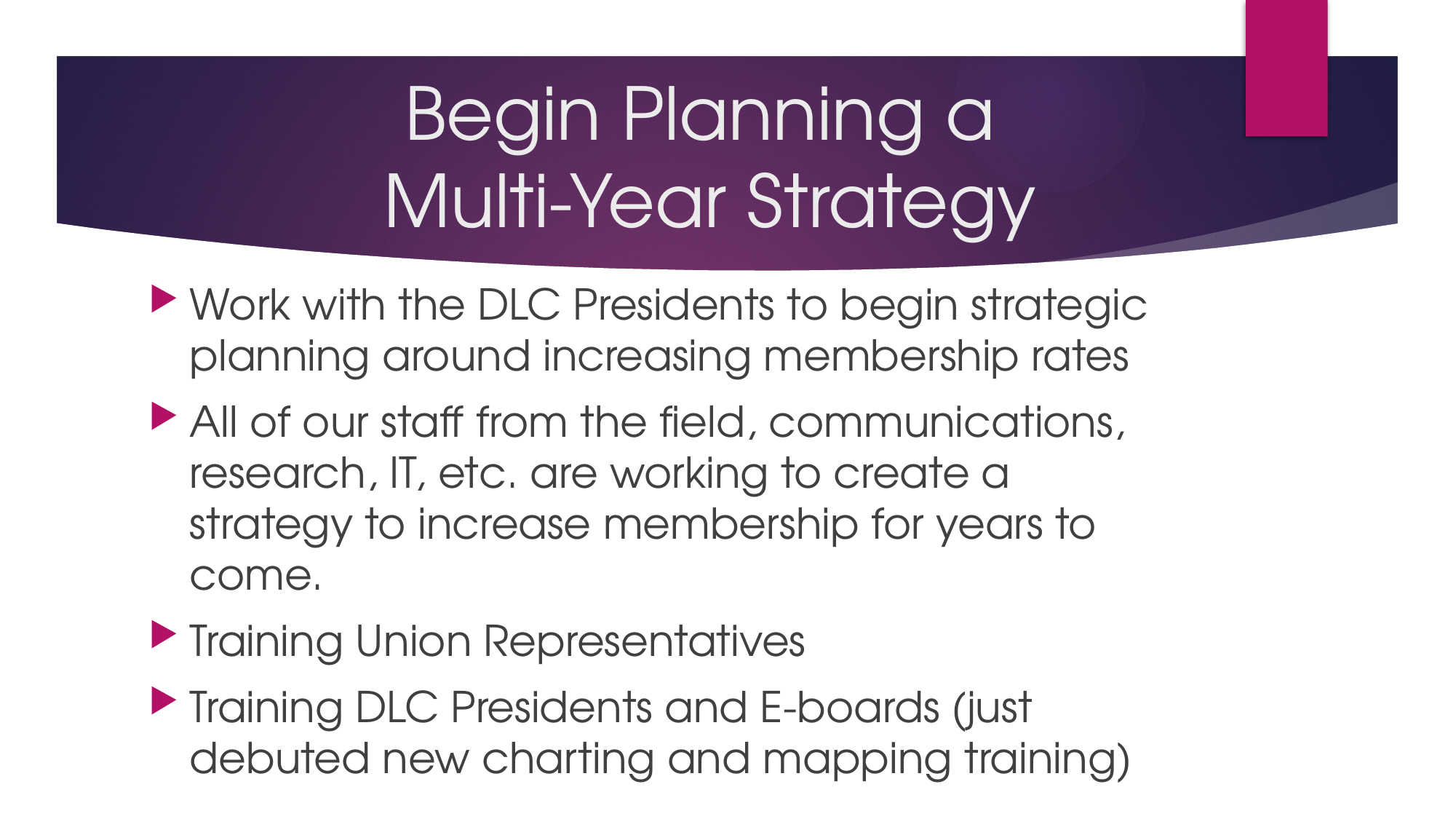

# Begin Planning a Multi-Year Strategy
Work with the DLC Presidents to begin strategic planning around increasing membership rates
All of our staff from the field, communications, research, IT, etc. are working to create a strategy to increase membership for years to come.
Training Union Representatives
Training DLC Presidents and E-boards (just debuted new charting and mapping training)